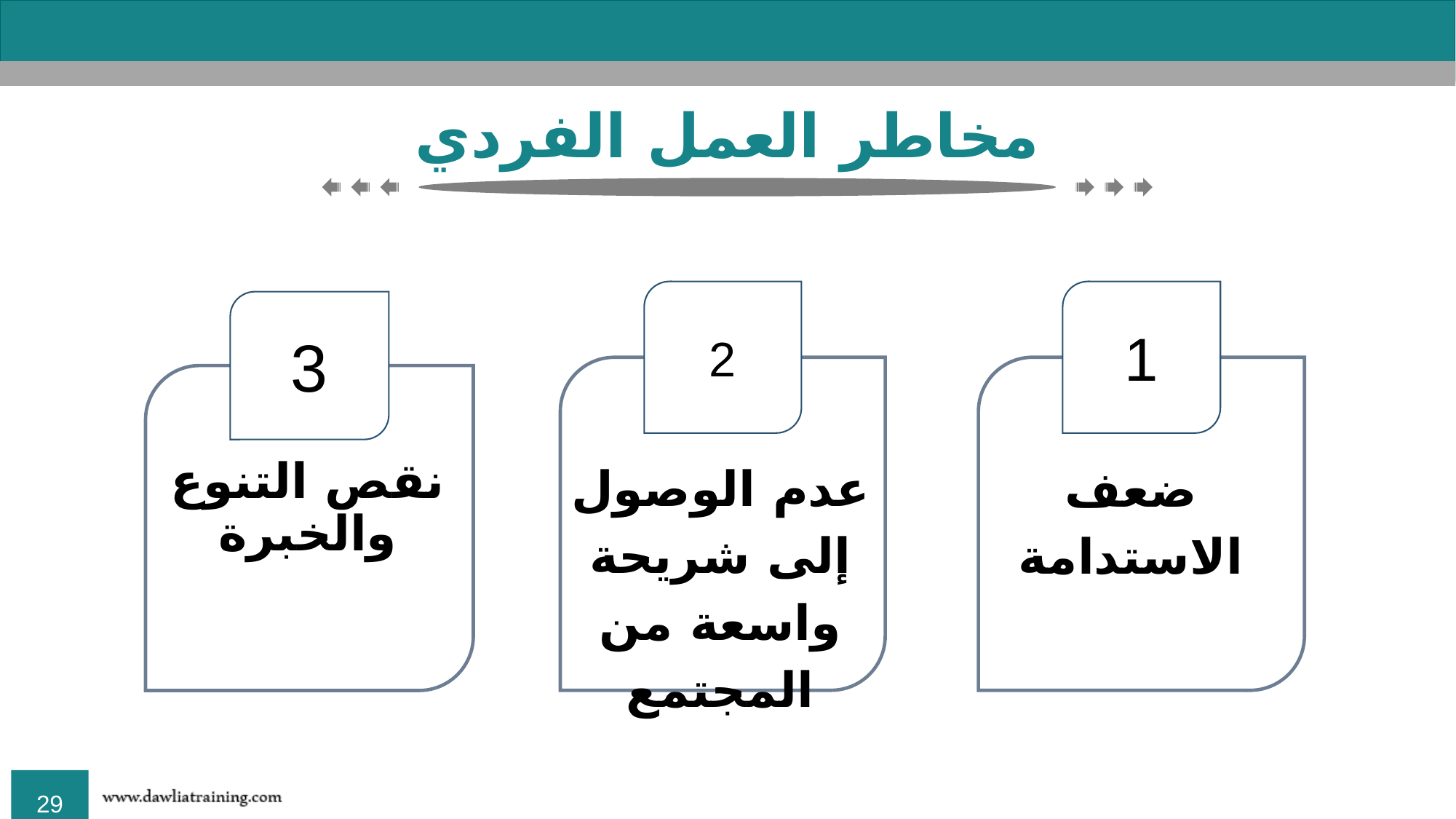

مخاطر العمل الفردي

2

عدم الوصول إلى شريحة واسعة من المجتمع
1

ضعف الاستدامة
3

نقص التنوع والخبرة